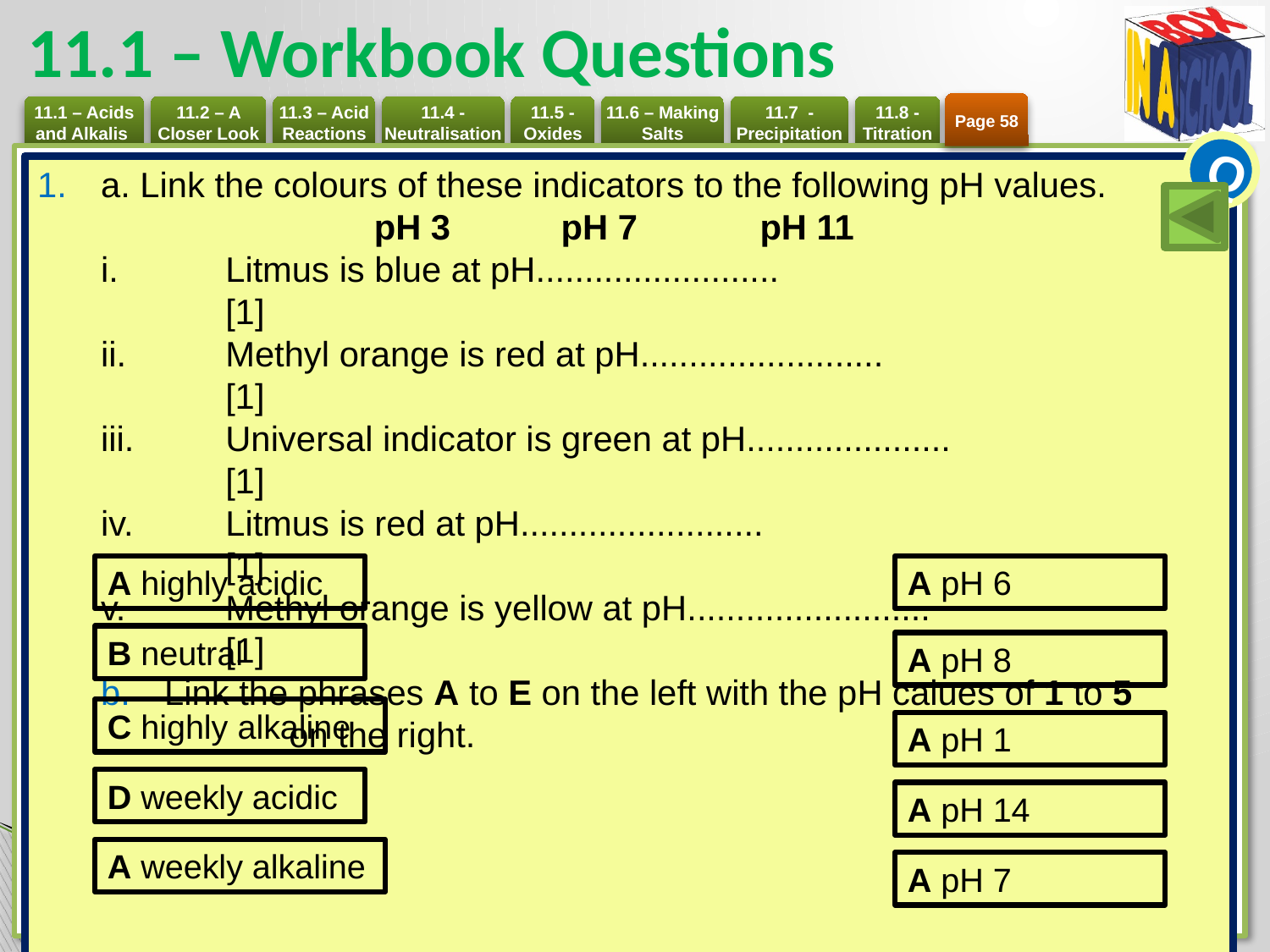

# 11.1 – Workbook Questions
Page 58
Q
a. Link the colours of these indicators to the following pH values.
		pH 3 	pH 7 	pH 11
i. 	Litmus is blue at pH......................... 	[1]
ii. 	Methyl orange is red at pH......................... 	[1]
iii. 	Universal indicator is green at pH..................... 	[1]
iv. 	Litmus is red at pH......................... 	[1]
v. 	Methyl orange is yellow at pH......................... 	[1]
Link the phrases A to E on the left with the pH calues of 1 to 5 	on the right.

A highly acidic
A pH 6
B neutral
A pH 8
C highly alkaline
A pH 1
D weekly acidic
A pH 14
A weekly alkaline
A pH 7